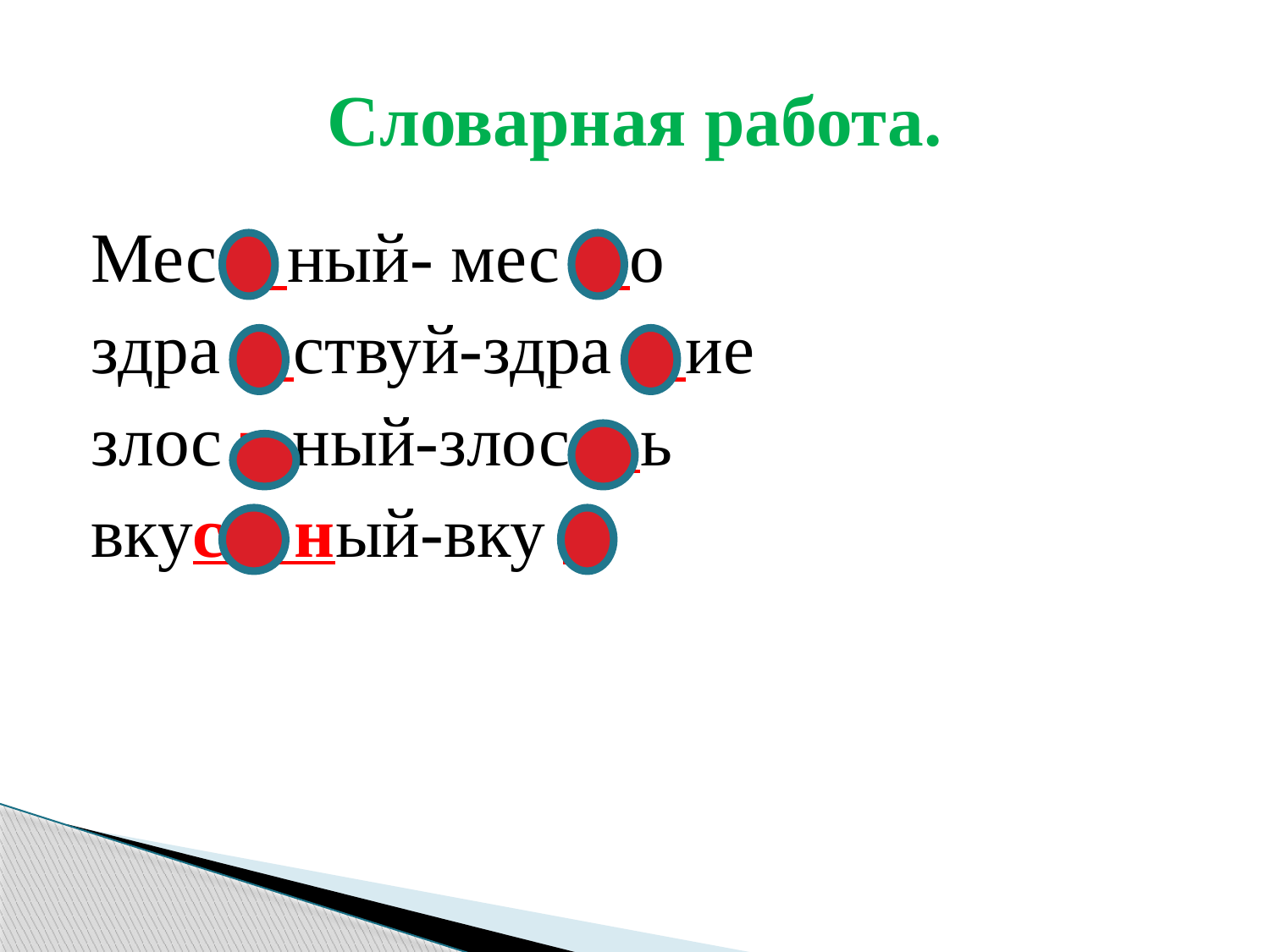

# Словарная работа.
Мес т ный- мес т о
здра в ствуй-здра в ие
злос т ный-злос т ь
вкус    ный-вку с